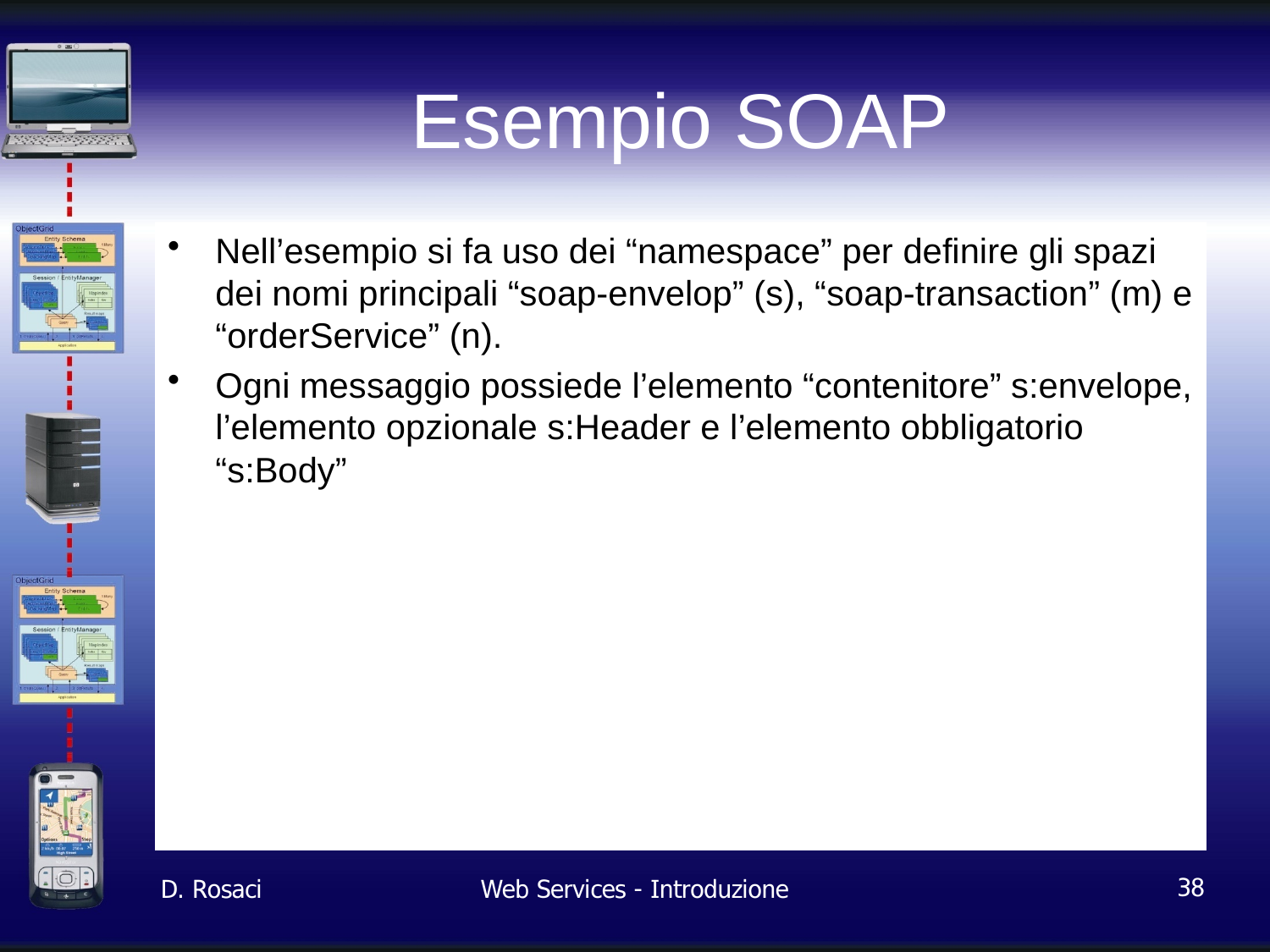

# Esempio SOAP
Nell’esempio si fa uso dei “namespace” per definire gli spazi dei nomi principali “soap-envelop” (s), “soap-transaction” (m) e “orderService” (n).
Ogni messaggio possiede l’elemento “contenitore” s:envelope, l’elemento opzionale s:Header e l’elemento obbligatorio “s:Body”
D. Rosaci
Web Services - Introduzione